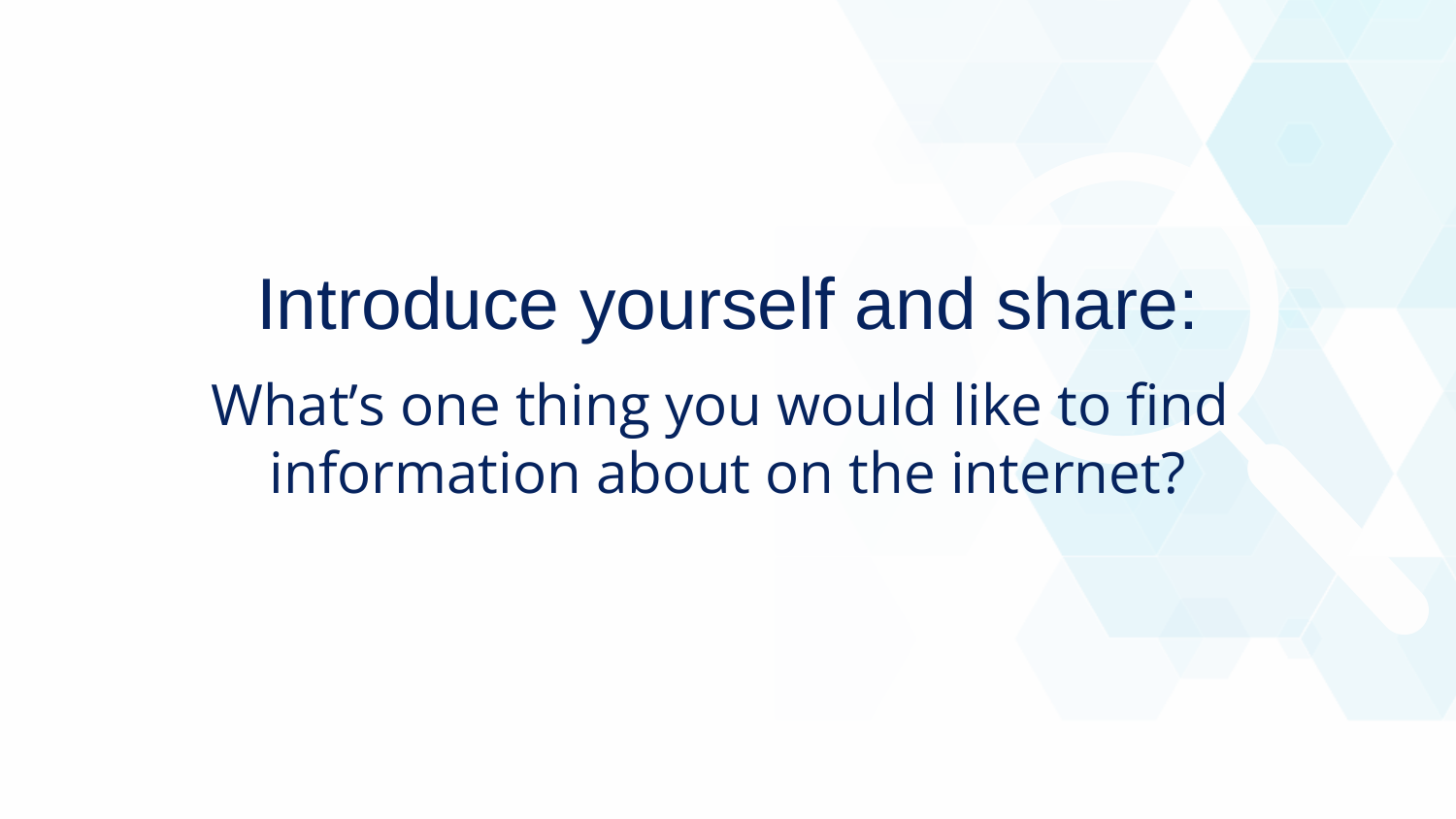

Introduce yourself and share:
What’s one thing you would like to find
information about on the internet?